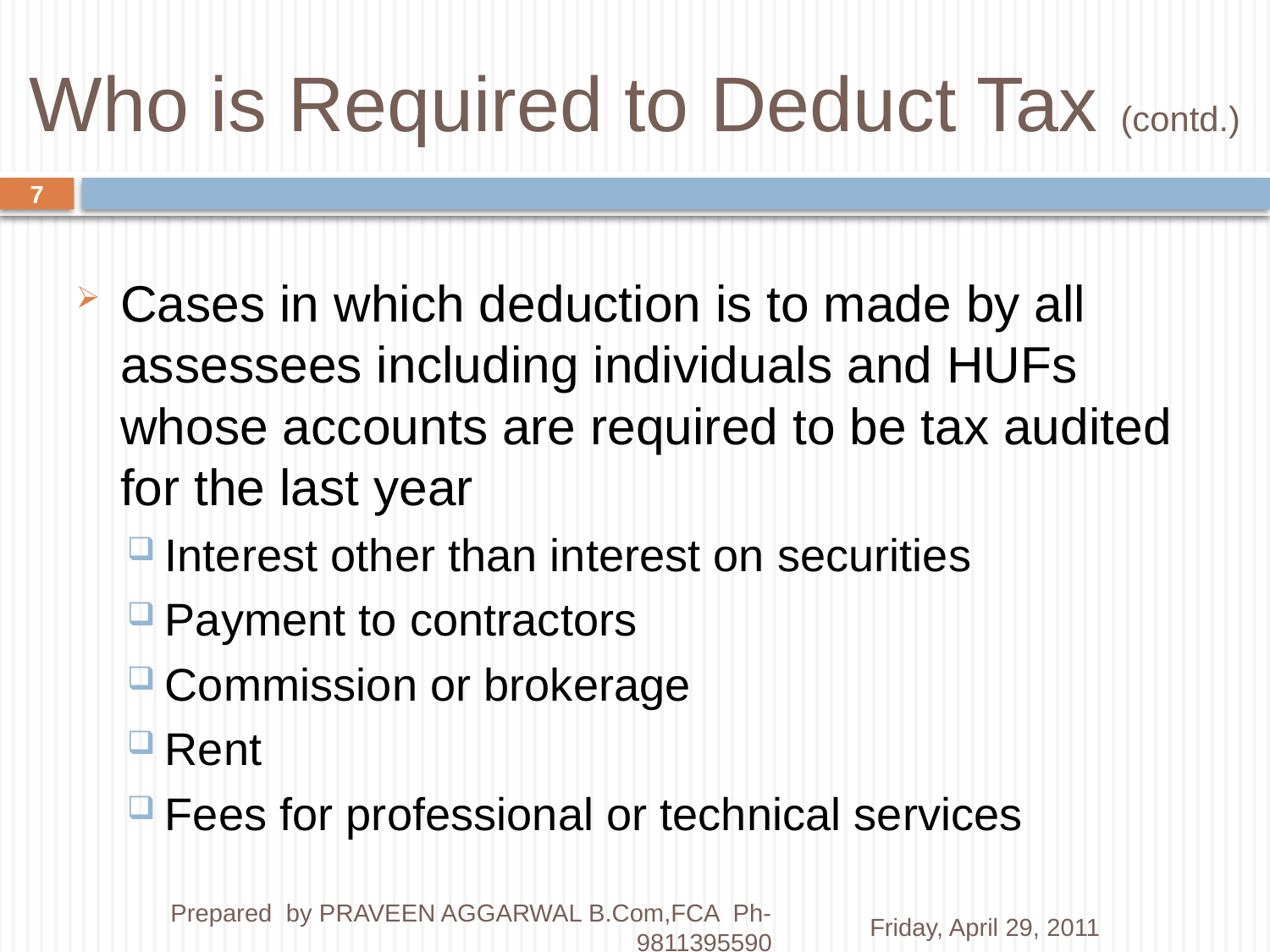

# Who is Required to Deduct Tax (contd.)
7
Cases in which deduction is to made by all assessees including individuals and HUFs whose accounts are required to be tax audited for the last year
Interest other than interest on securities
Payment to contractors
Commission or brokerage
Rent
Fees for professional or technical services

Prepared  by PRAVEEN AGGARWAL B.Com,FCA  Ph-9811395590
Friday, April 29, 2011